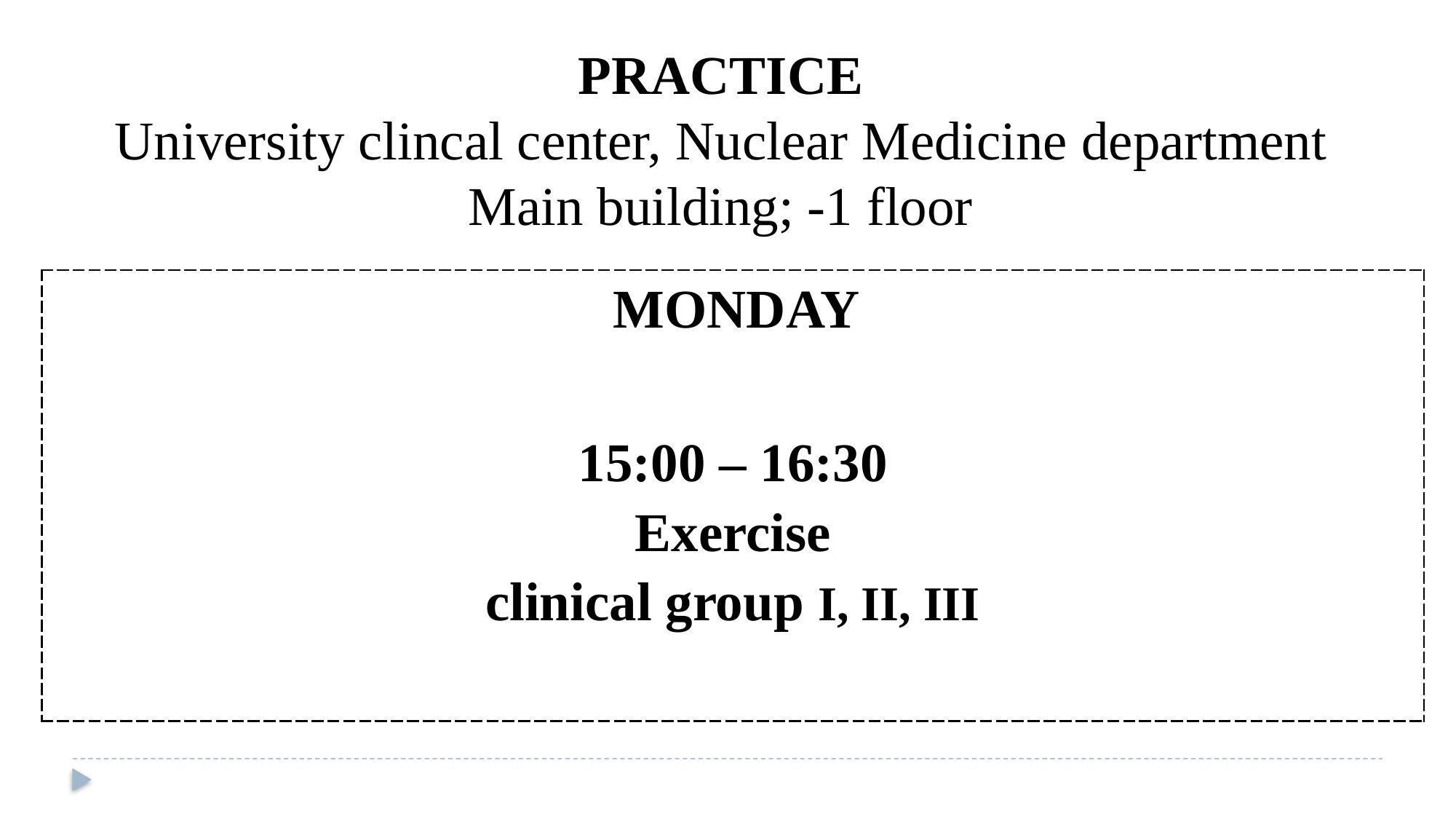

PRACTICE
University clincal center, Nuclear Medicine department
Main building; -1 floor
| MONDAY 15:00 – 16:30 Exercise clinical group I, II, III |
| --- |